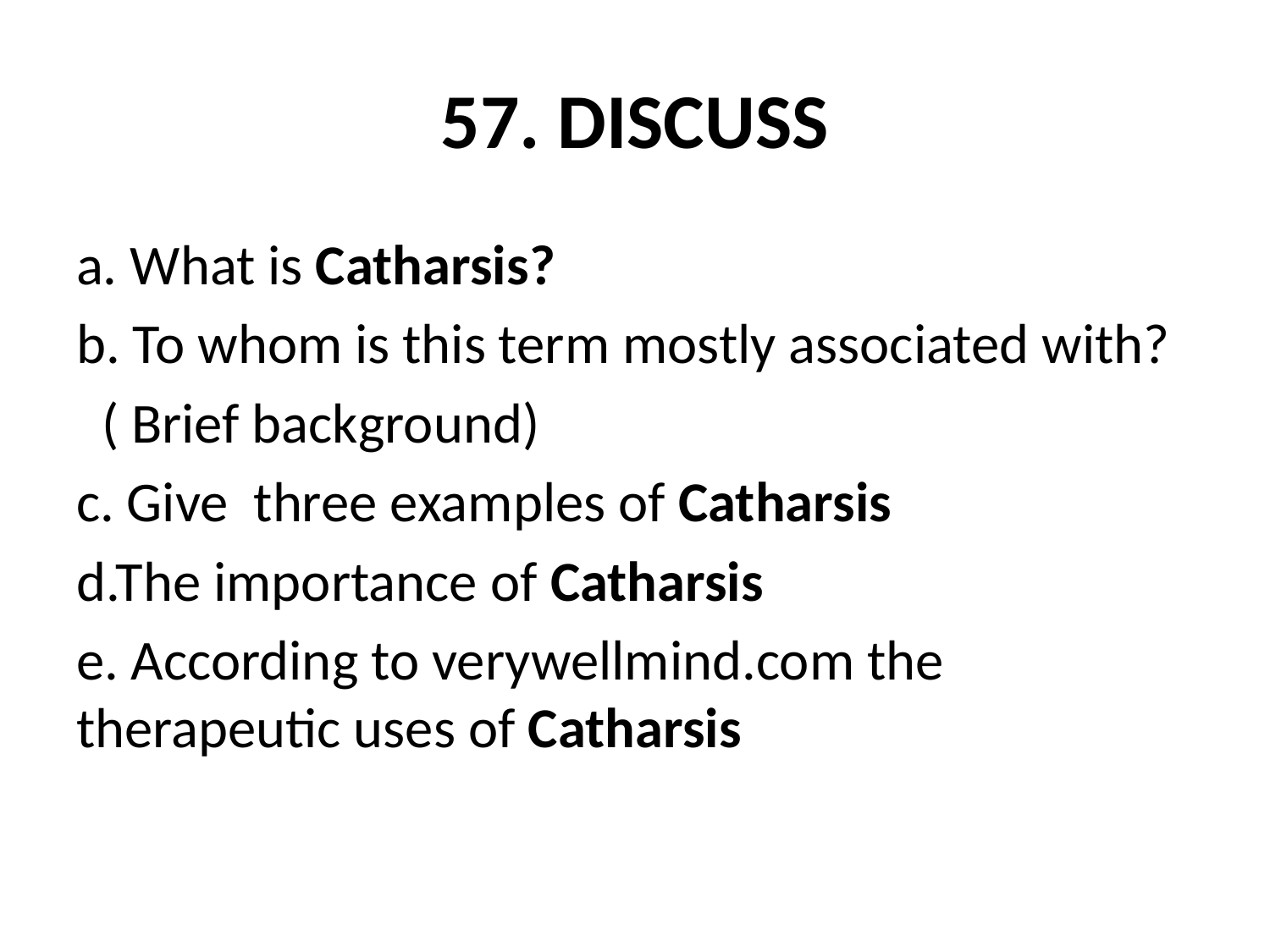

# 57. DISCUSS
a. What is Catharsis?
b. To whom is this term mostly associated with?
  ( Brief background)
c. Give  three examples of Catharsis
d.The importance of Catharsis
e. According to verywellmind.com the therapeutic uses of Catharsis